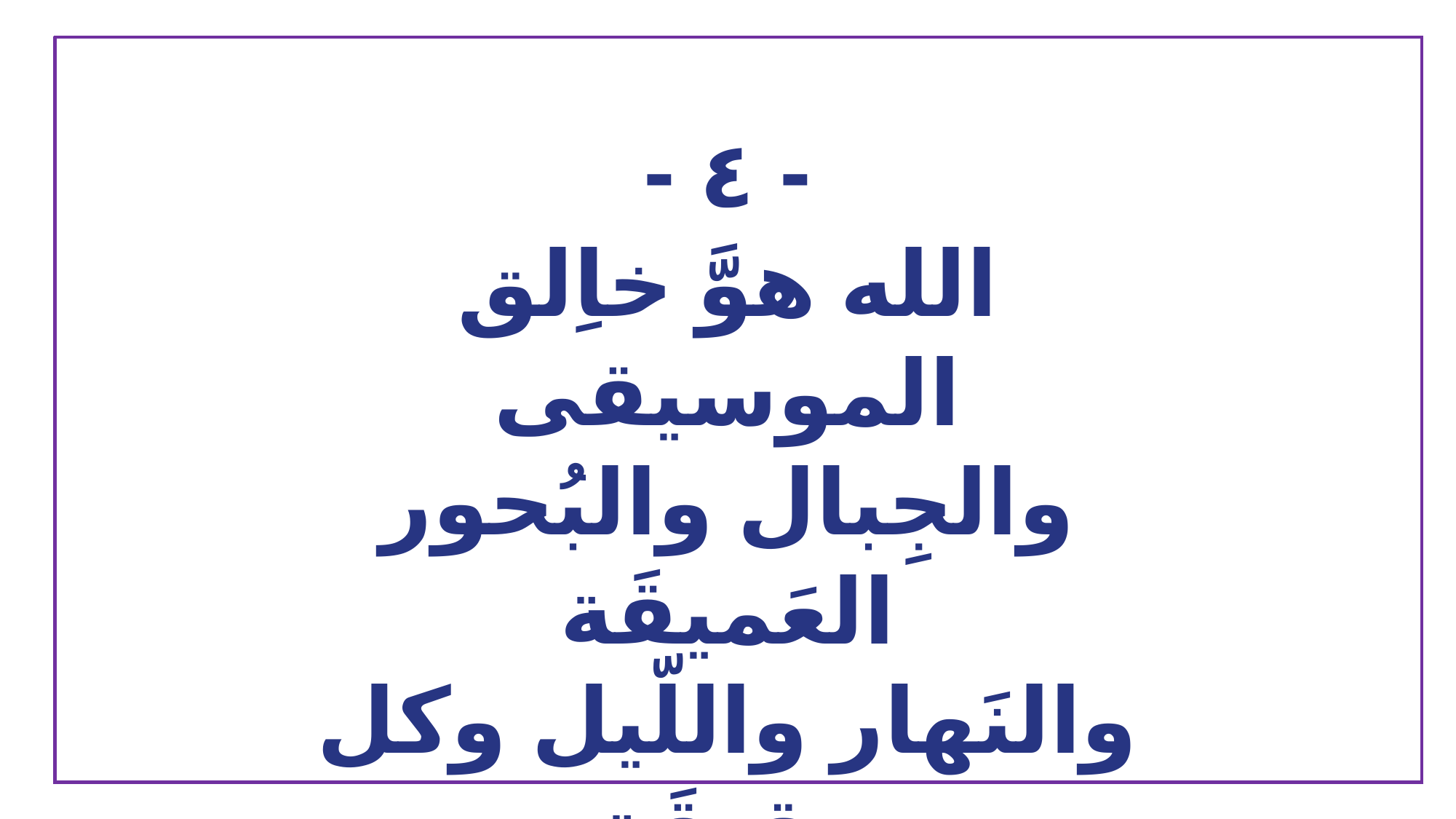

- ٤ -
الله هوَّ خاِلق الموسيقى
والجِبال والبُحور العَميقَة
والنَهار واللّيل وكل دقِيقَة
 الله خالِق كلِّ شيء